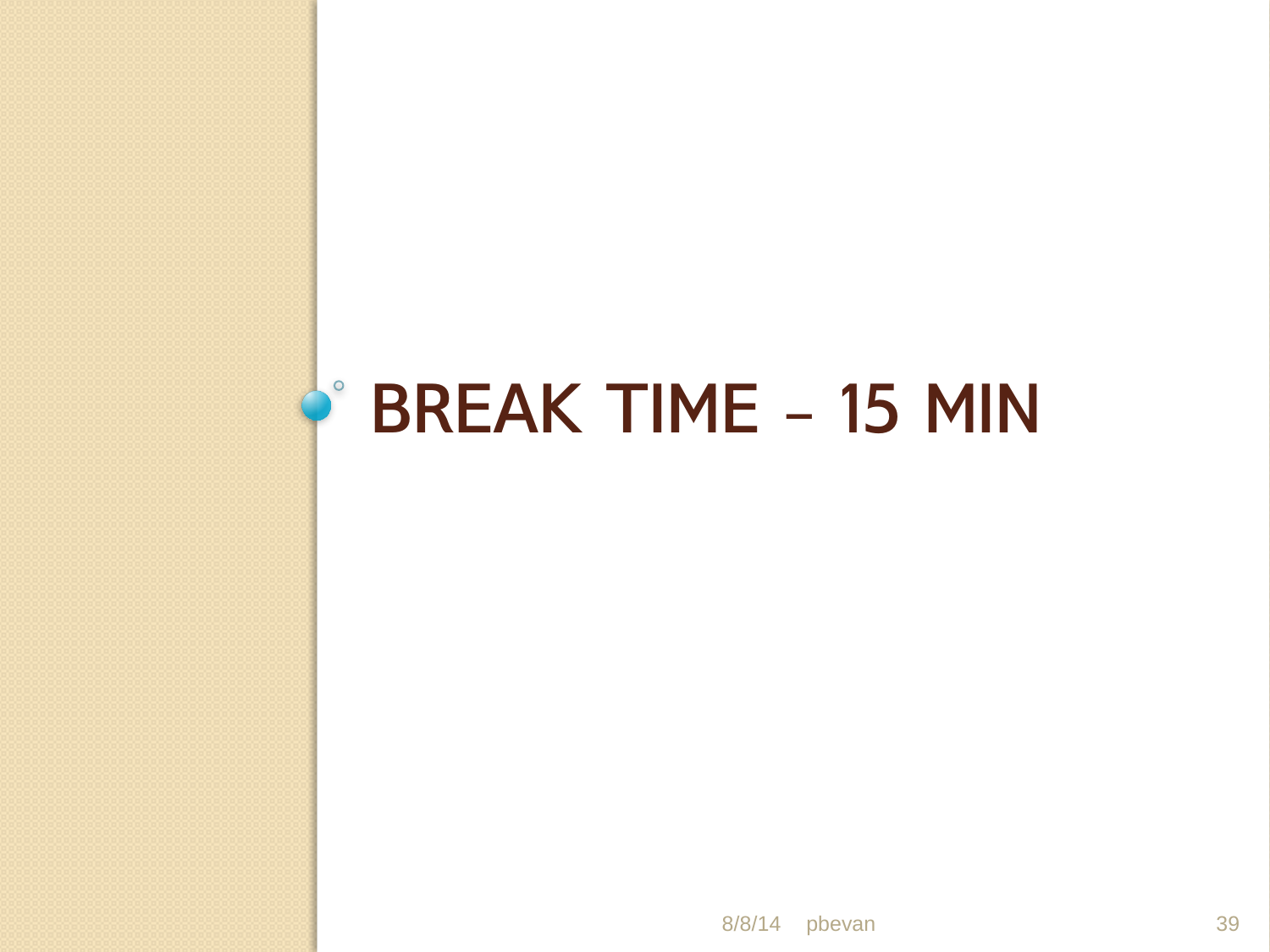

# Break Time – 15 Min
8/8/14
pbevan
39